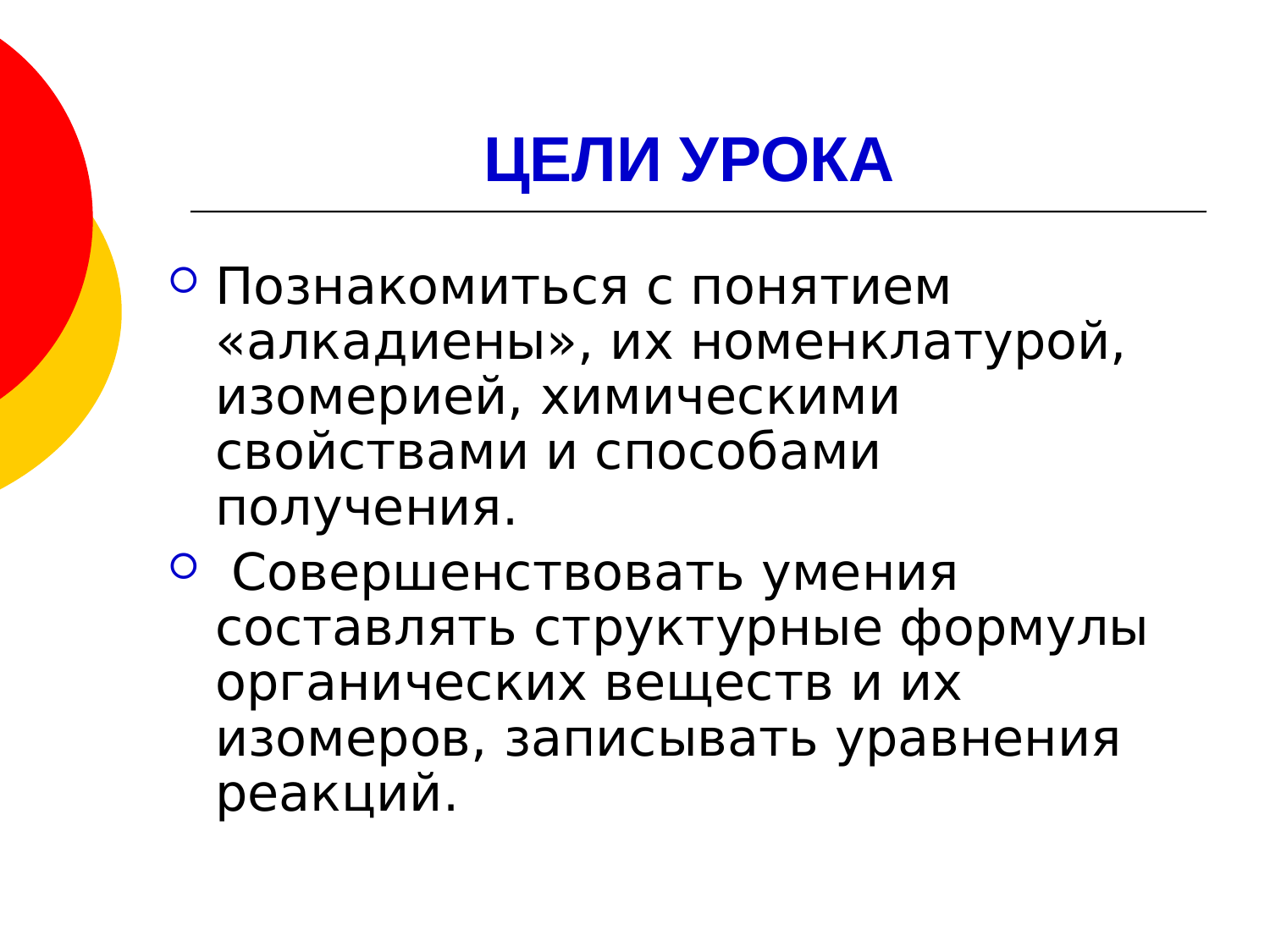

# ЦЕЛИ УРОКА
Познакомиться с понятием «алкадиены», их номенклатурой, изомерией, химическими свойствами и способами получения.
 Совершенствовать умения   составлять структурные формулы органических веществ и их изомеров, записывать уравнения реакций.